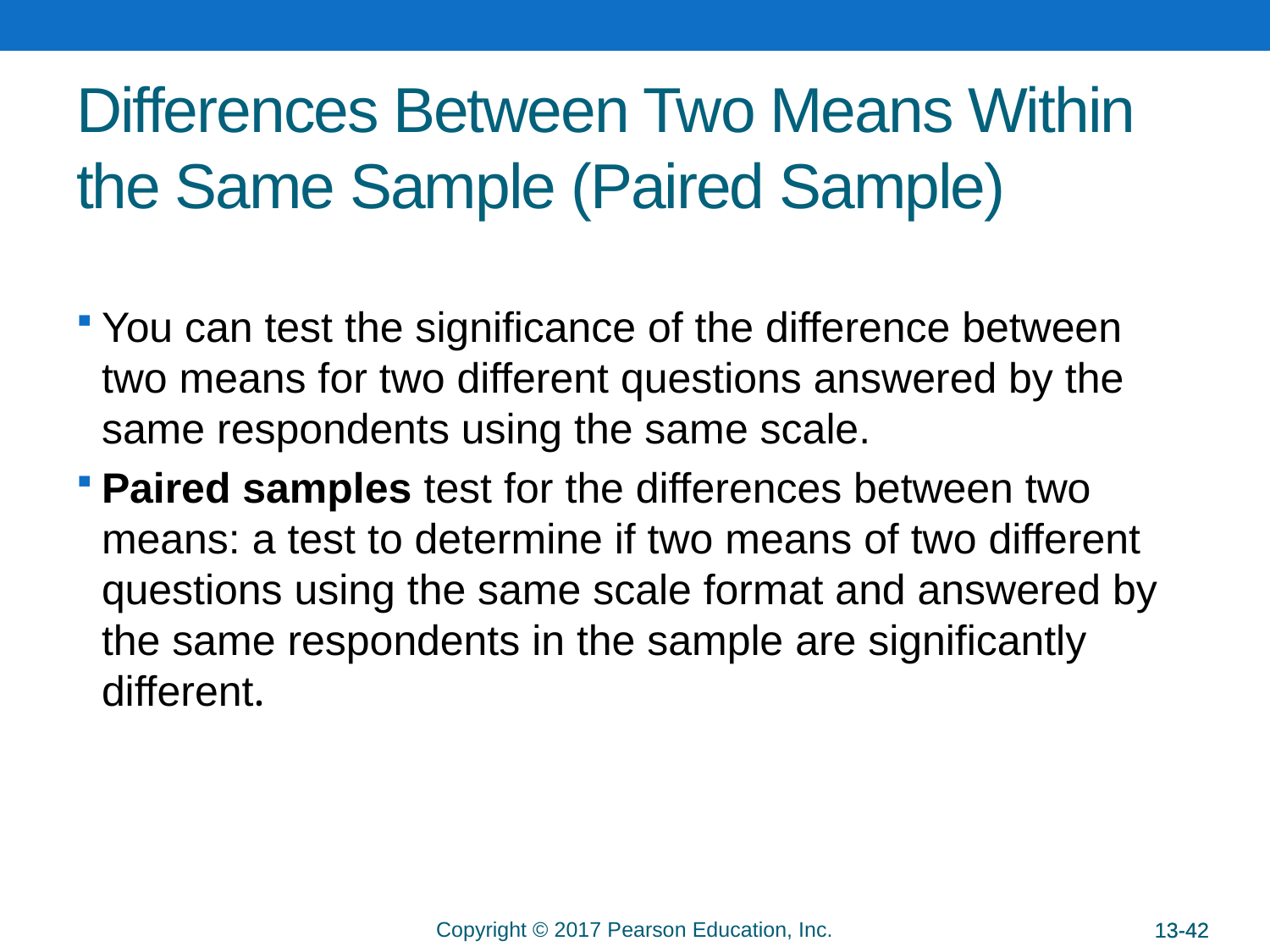

# Differences Between Two Means Within the Same Sample (Paired Sample)
You can test the significance of the difference between two means for two different questions answered by the same respondents using the same scale.
Paired samples test for the differences between two means: a test to determine if two means of two different questions using the same scale format and answered by the same respondents in the sample are significantly different.